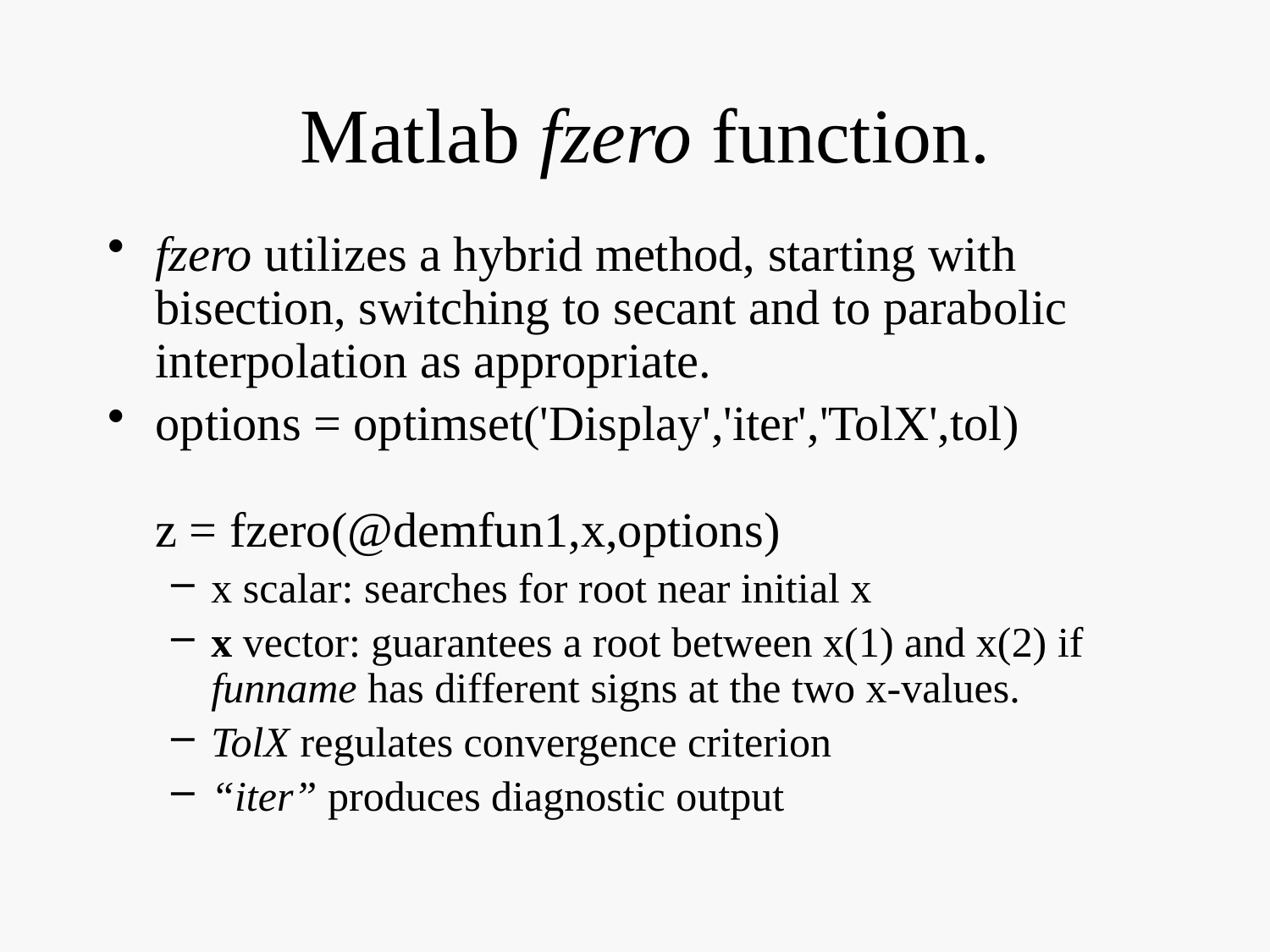

# Matlab fzero function.
fzero utilizes a hybrid method, starting with bisection, switching to secant and to parabolic interpolation as appropriate.
options = optimset('Display','iter','TolX',tol)
z = fzero(@demfun1,x,options)
x scalar: searches for root near initial x
x vector: guarantees a root between x(1) and x(2) if funname has different signs at the two x-values.
TolX regulates convergence criterion
“iter” produces diagnostic output